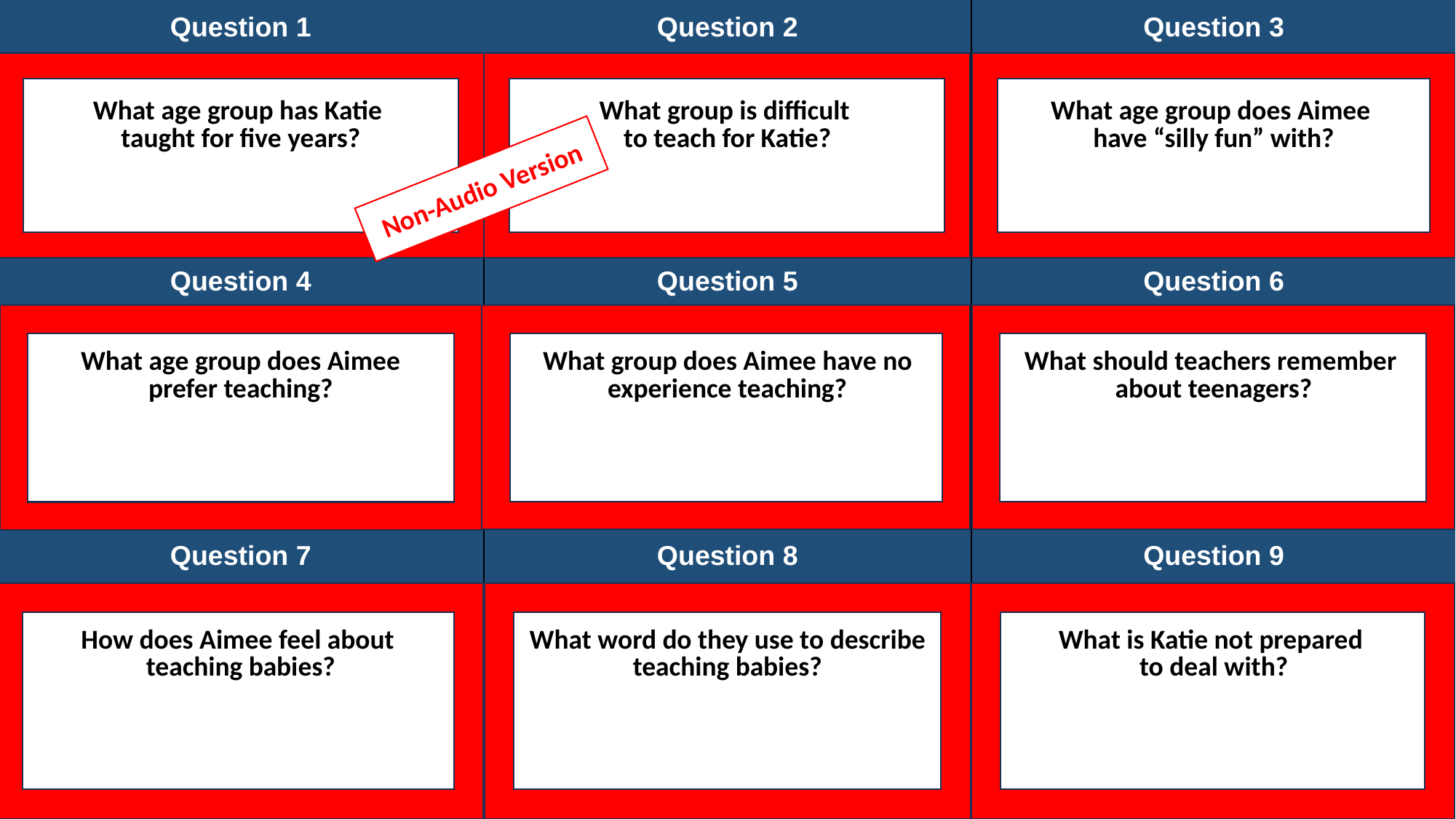

| Question 1 | Question 2 | Question 3 |
| --- | --- | --- |
| What age group has Katie taught for five years? | What group is difficult to teach for Katie? | What age group does Aimee have “silly fun” with? |
| Elementary school age | Kindergarten | University students |
| Question 4 | Question 5 | Question 6 |
| What age group does Aimee prefer teaching? | What group does Aimee have no experience teaching? | What should teachers remember about teenagers? |
| University students | Junior high school students | What it’s like at that age |
| Question 7 | Question 8 | Question 9 |
| How does Aimee feel about teaching babies? | What word do they use to describe teaching babies? | What is Katie not prepared to deal with? |
| She enjoys it. | Unpredictable | Bodily functions |

Non-Audio Version
The answer is …

The answer is …

The answer is …

The answer is …
The answer is …

The answer is …

The answer is …

The answer is …

The answer is …